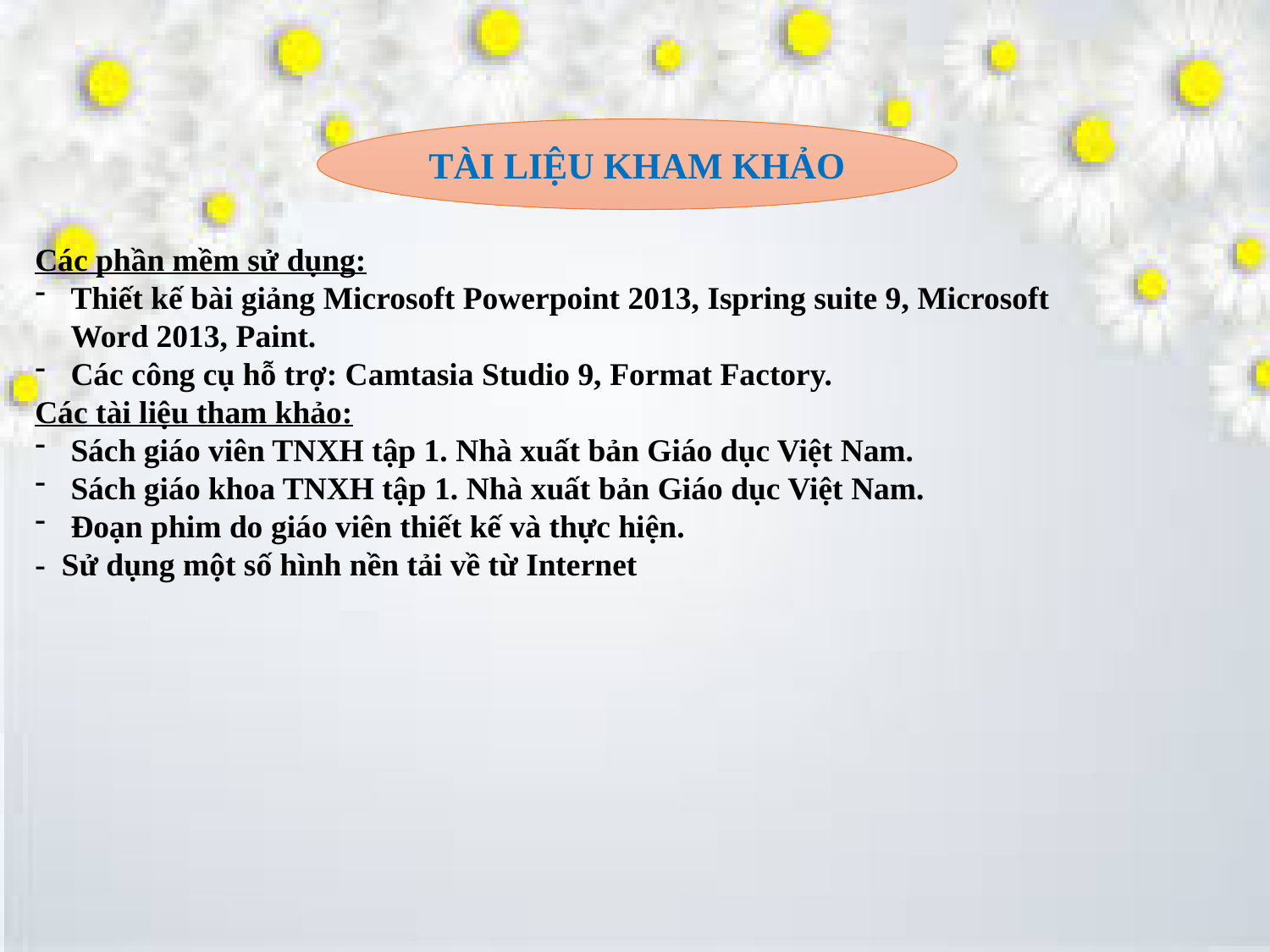

TÀI LIỆU KHAM KHẢO
Các phần mềm sử dụng:
Thiết kế bài giảng Microsoft Powerpoint 2013, Ispring suite 9, Microsoft Word 2013, Paint.
Các công cụ hỗ trợ: Camtasia Studio 9, Format Factory.
Các tài liệu tham khảo:
Sách giáo viên TNXH tập 1. Nhà xuất bản Giáo dục Việt Nam.
Sách giáo khoa TNXH tập 1. Nhà xuất bản Giáo dục Việt Nam.
Đoạn phim do giáo viên thiết kế và thực hiện.
-  Sử dụng một số hình nền tải về từ Internet